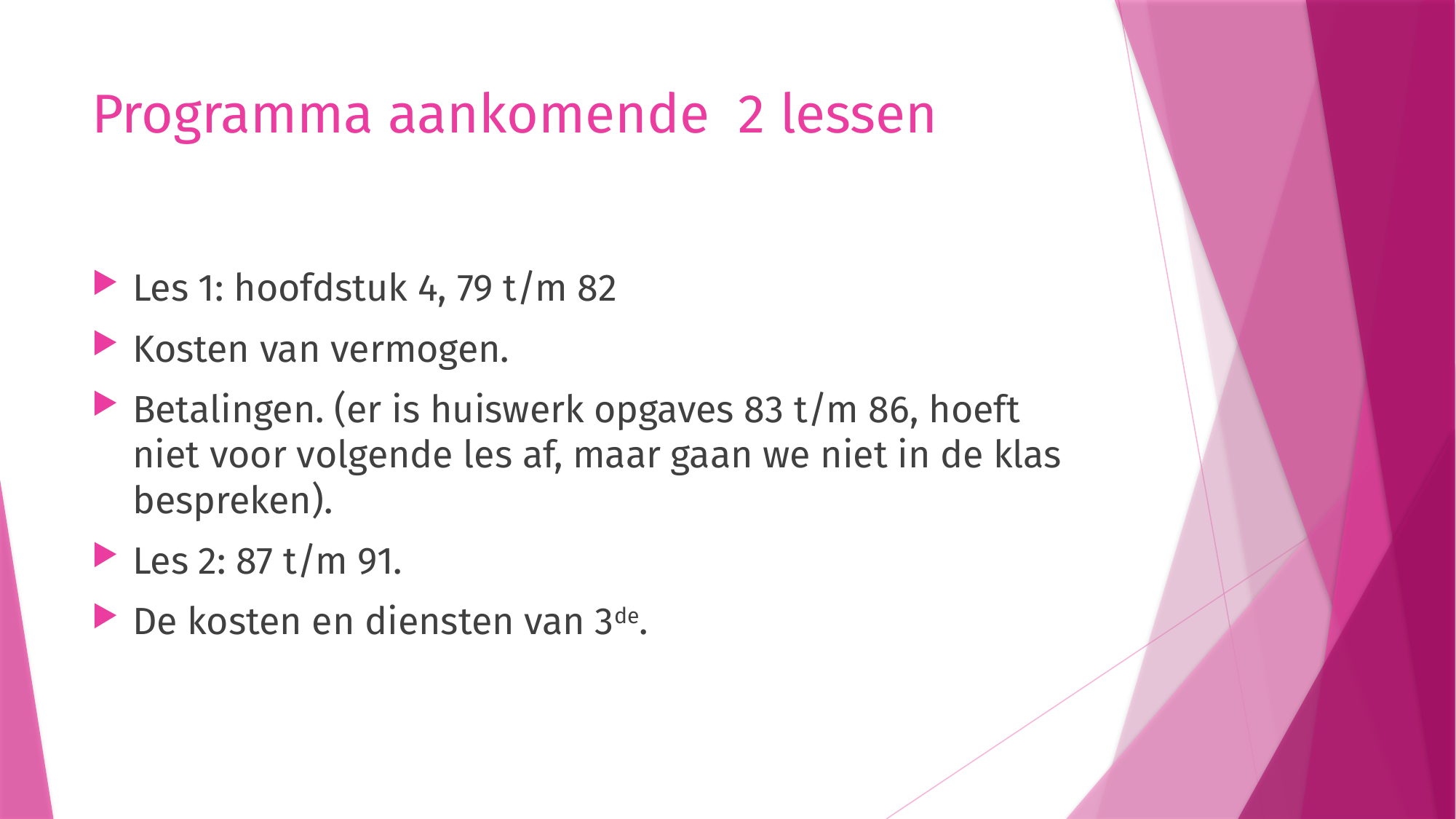

# Programma aankomende  2 lessen
Les 1: hoofdstuk 4, 79 t/m 82
Kosten van vermogen.
Betalingen. (er is huiswerk opgaves 83 t/m 86, hoeft niet voor volgende les af, maar gaan we niet in de klas bespreken).
Les 2: 87 t/m 91.
De kosten en diensten van 3de.